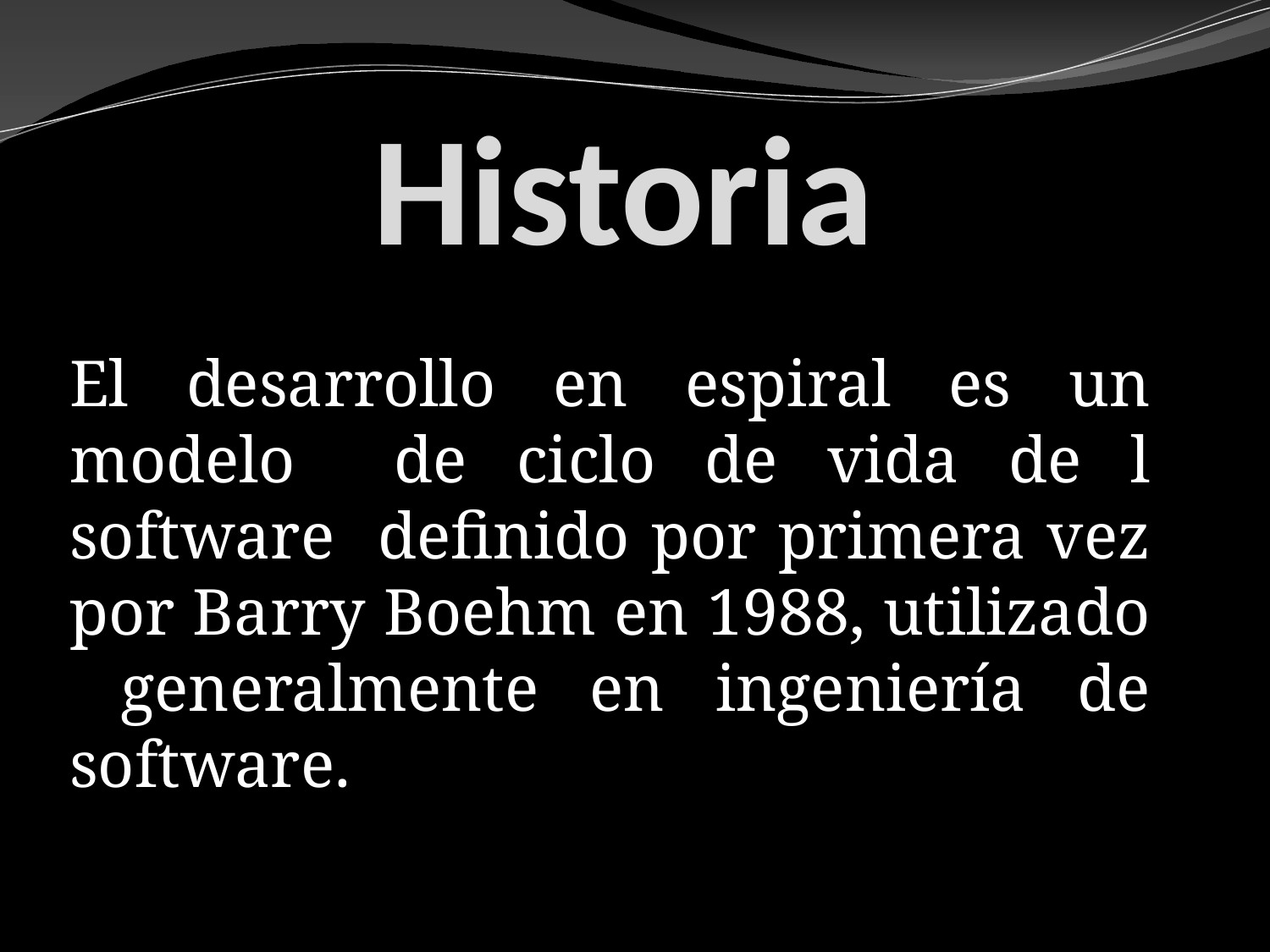

# Historia
El desarrollo en espiral es un modelo  de ciclo de vida de l software  definido por primera vez por Barry Boehm en 1988, utilizado  generalmente en ingeniería de software.